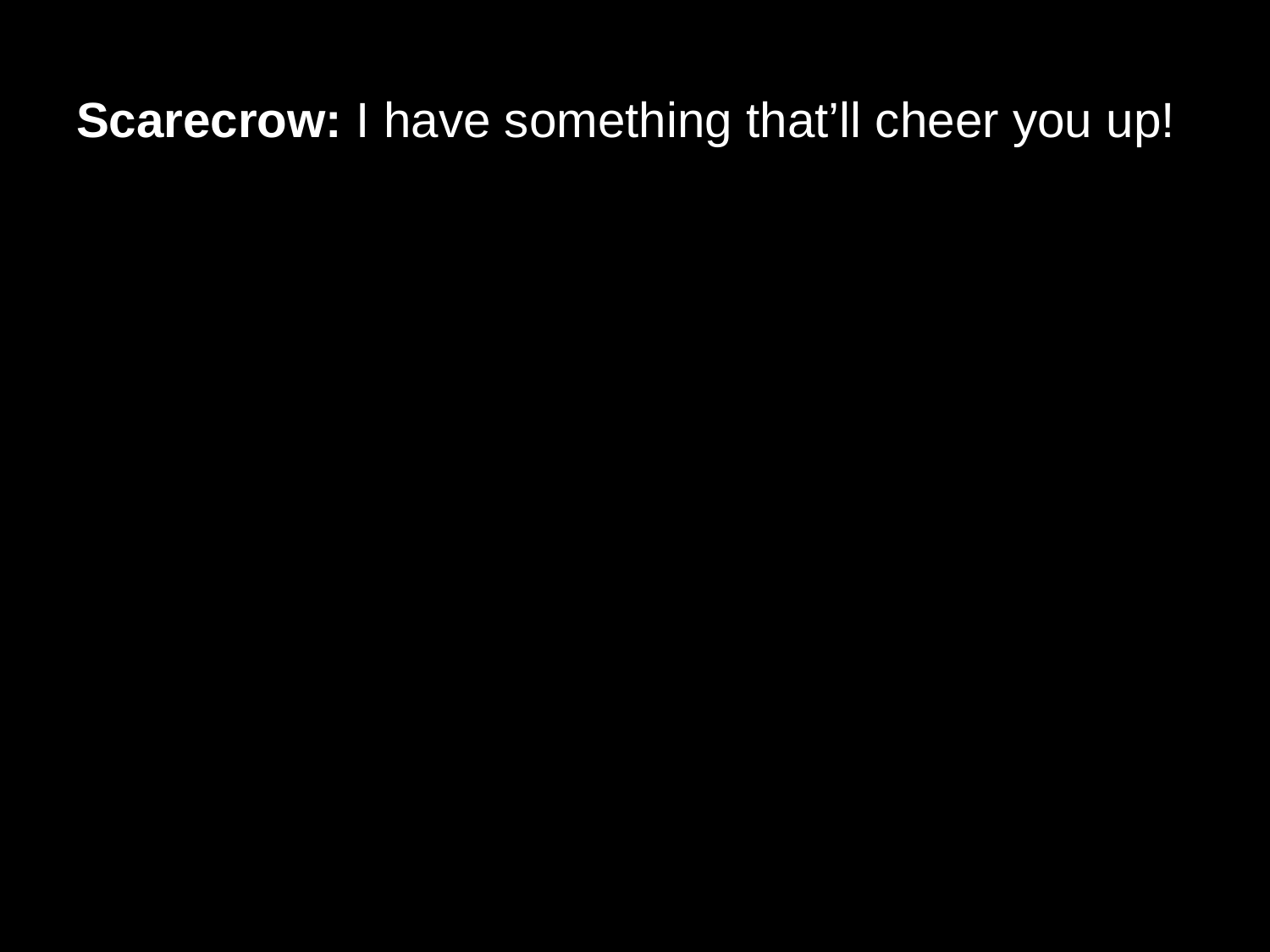

# Scarecrow: I have something that’ll cheer you up!